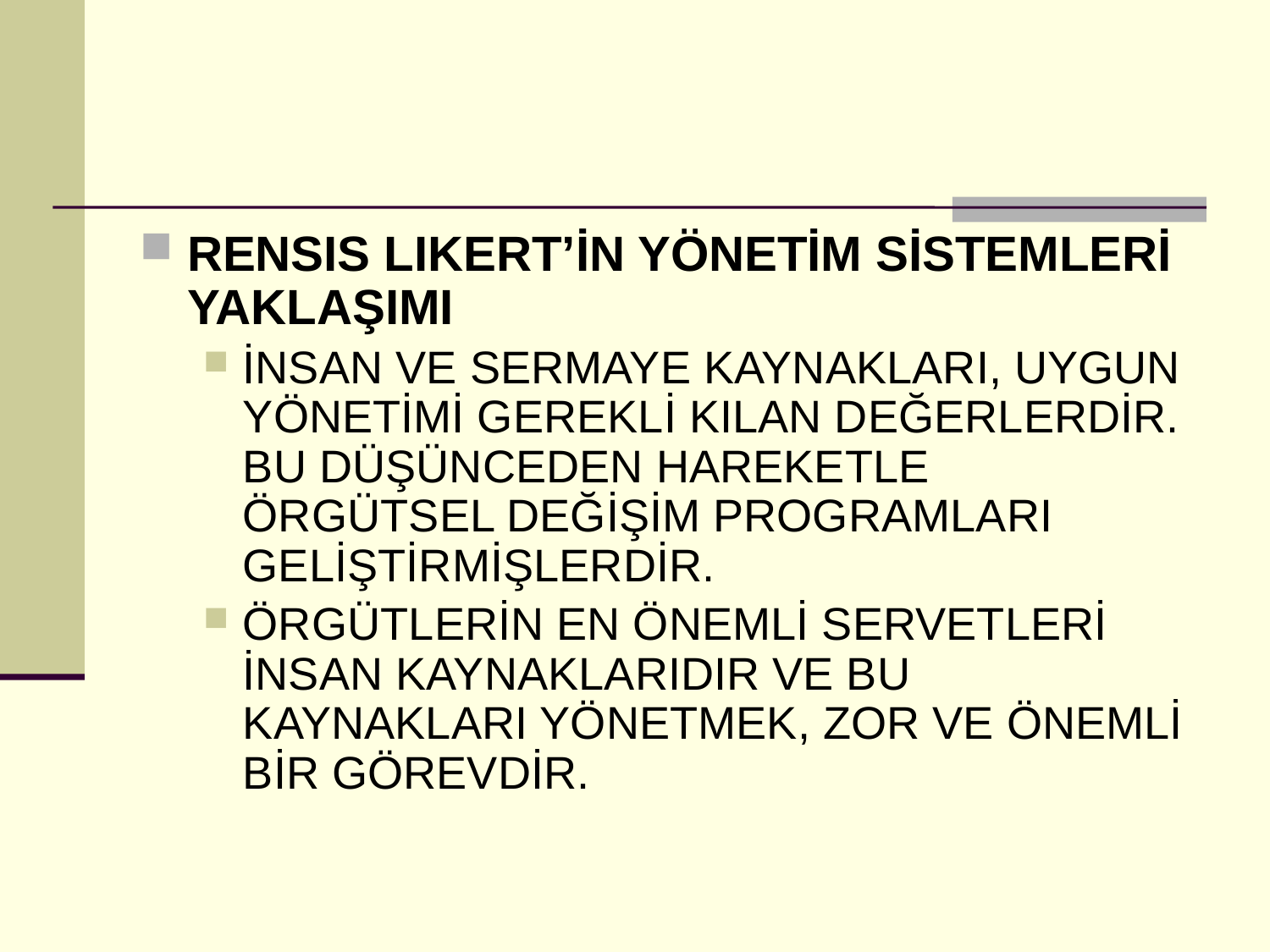

#
RENSIS LIKERT’İN YÖNETİM SİSTEMLERİ YAKLAŞIMI
İNSAN VE SERMAYE KAYNAKLARI, UYGUN YÖNETİMİ GEREKLİ KILAN DEĞERLERDİR. BU DÜŞÜNCEDEN HAREKETLE ÖRGÜTSEL DEĞİŞİM PROGRAMLARI GELİŞTİRMİŞLERDİR.
ÖRGÜTLERİN EN ÖNEMLİ SERVETLERİ İNSAN KAYNAKLARIDIR VE BU KAYNAKLARI YÖNETMEK, ZOR VE ÖNEMLİ BİR GÖREVDİR.